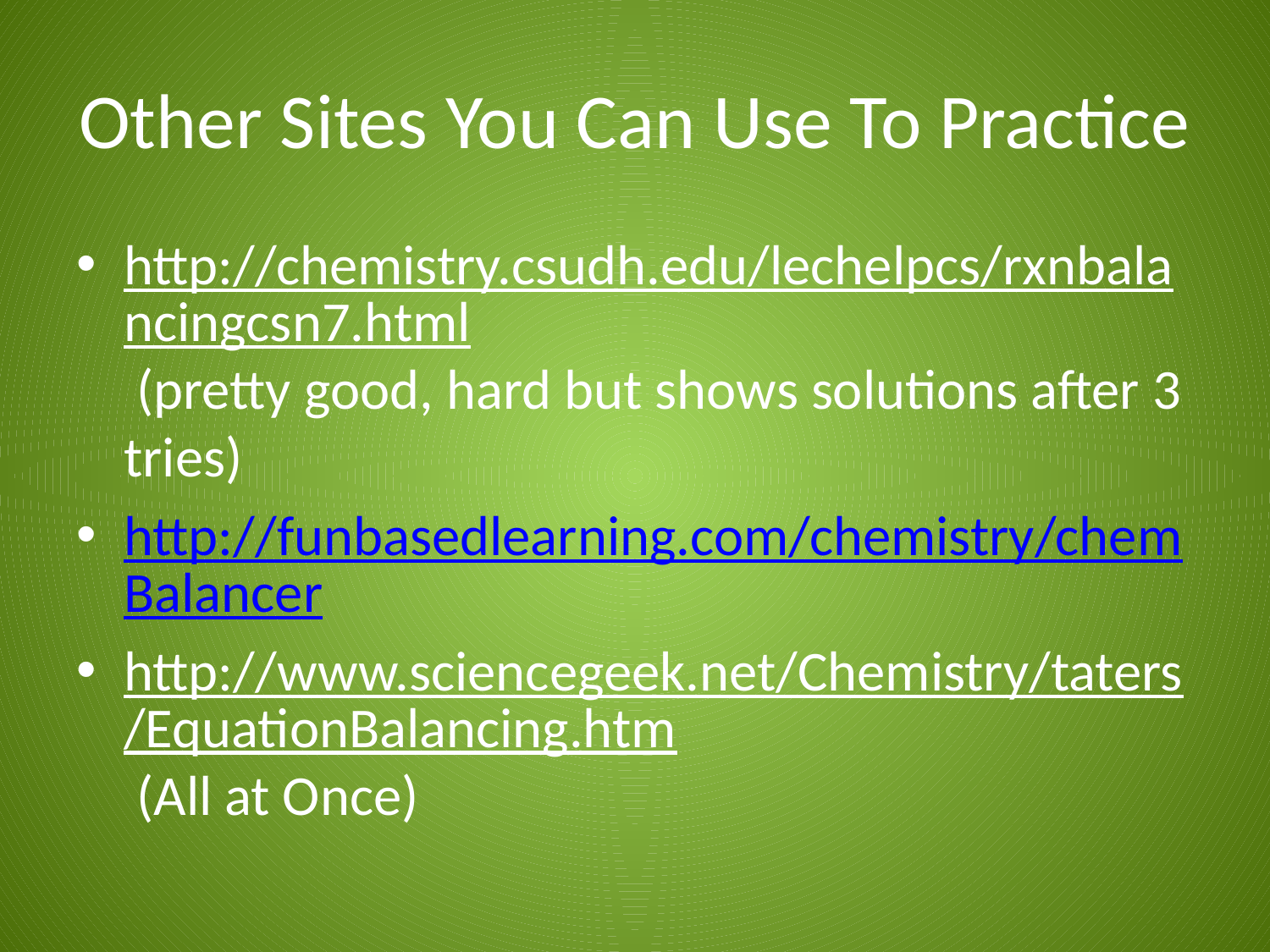

# Other Sites You Can Use To Practice
http://chemistry.csudh.edu/lechelpcs/rxnbalancingcsn7.html (pretty good, hard but shows solutions after 3 tries)
http://funbasedlearning.com/chemistry/chemBalancer
http://www.sciencegeek.net/Chemistry/taters/EquationBalancing.htm (All at Once)